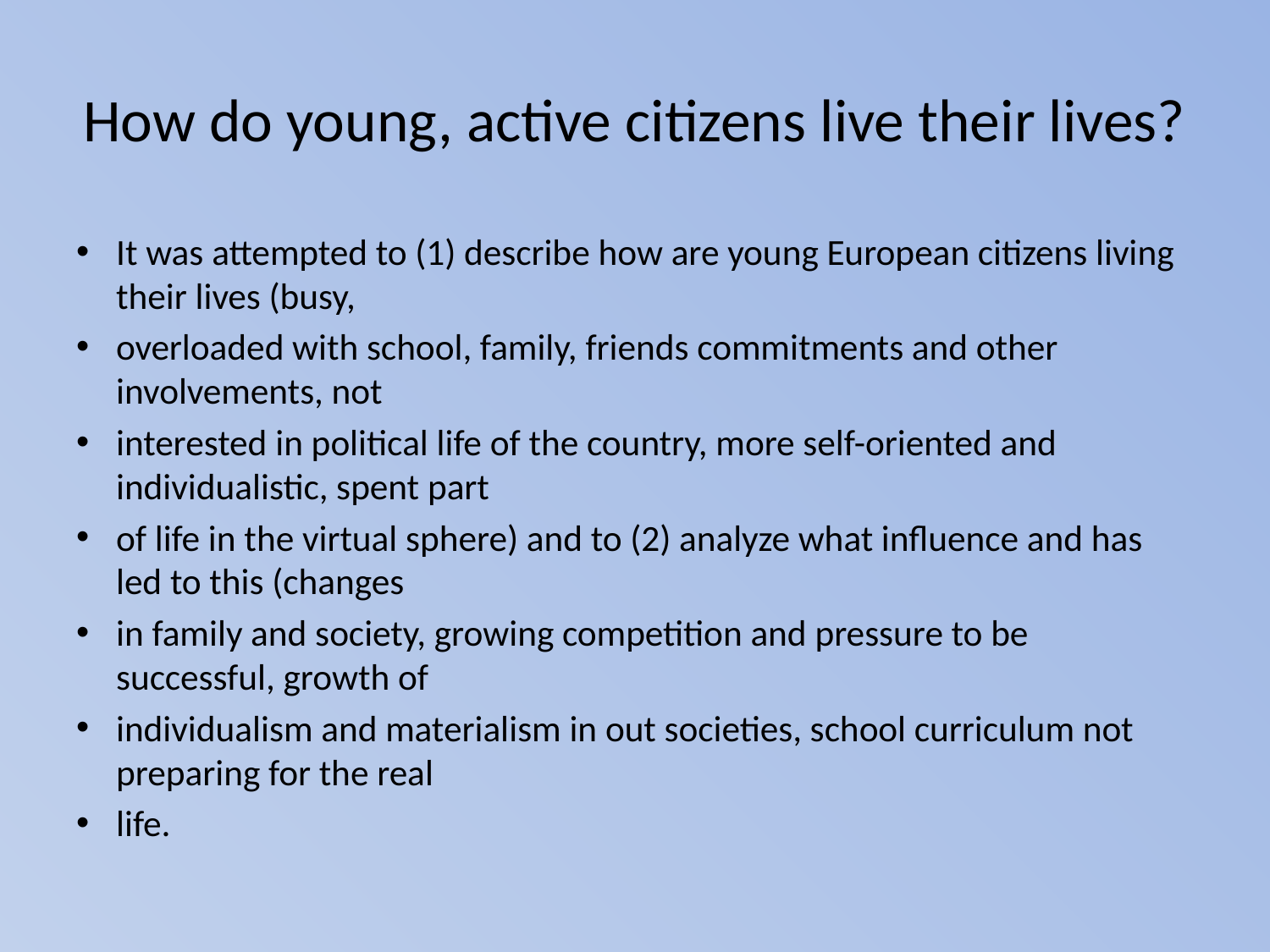

# How do young, active citizens live their lives?
It was attempted to (1) describe how are young European citizens living their lives (busy,
overloaded with school, family, friends commitments and other involvements, not
interested in political life of the country, more self-oriented and individualistic, spent part
of life in the virtual sphere) and to (2) analyze what influence and has led to this (changes
in family and society, growing competition and pressure to be successful, growth of
individualism and materialism in out societies, school curriculum not preparing for the real
life.